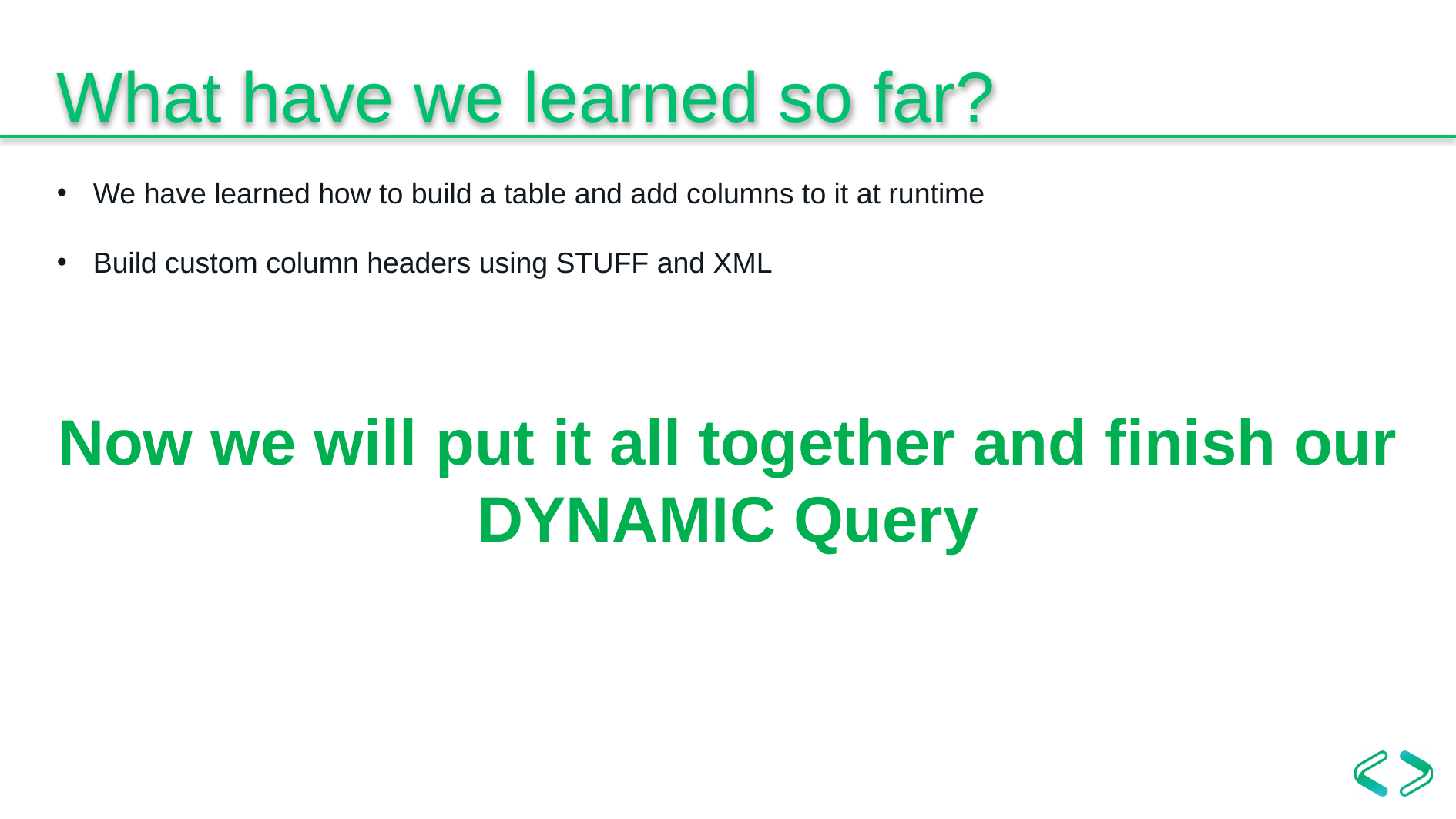

What have we learned so far?
We have learned how to build a table and add columns to it at runtime

Build custom column headers using STUFF and XML
Now we will put it all together and finish our DYNAMIC Query